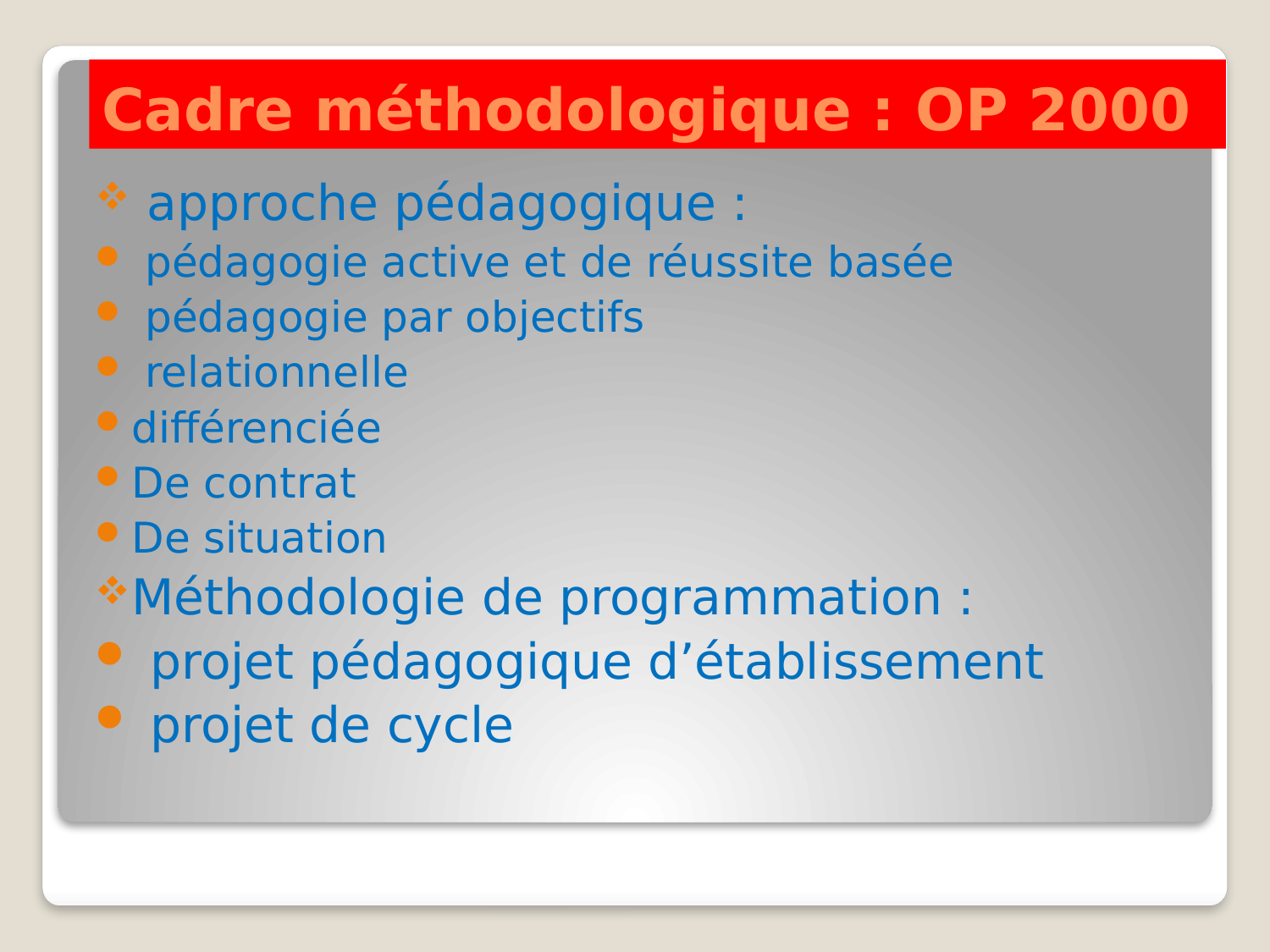

# Cadre méthodologique : OP 2000
 approche pédagogique :
 pédagogie active et de réussite basée
 pédagogie par objectifs
 relationnelle
différenciée
De contrat
De situation
Méthodologie de programmation :
 projet pédagogique d’établissement
 projet de cycle